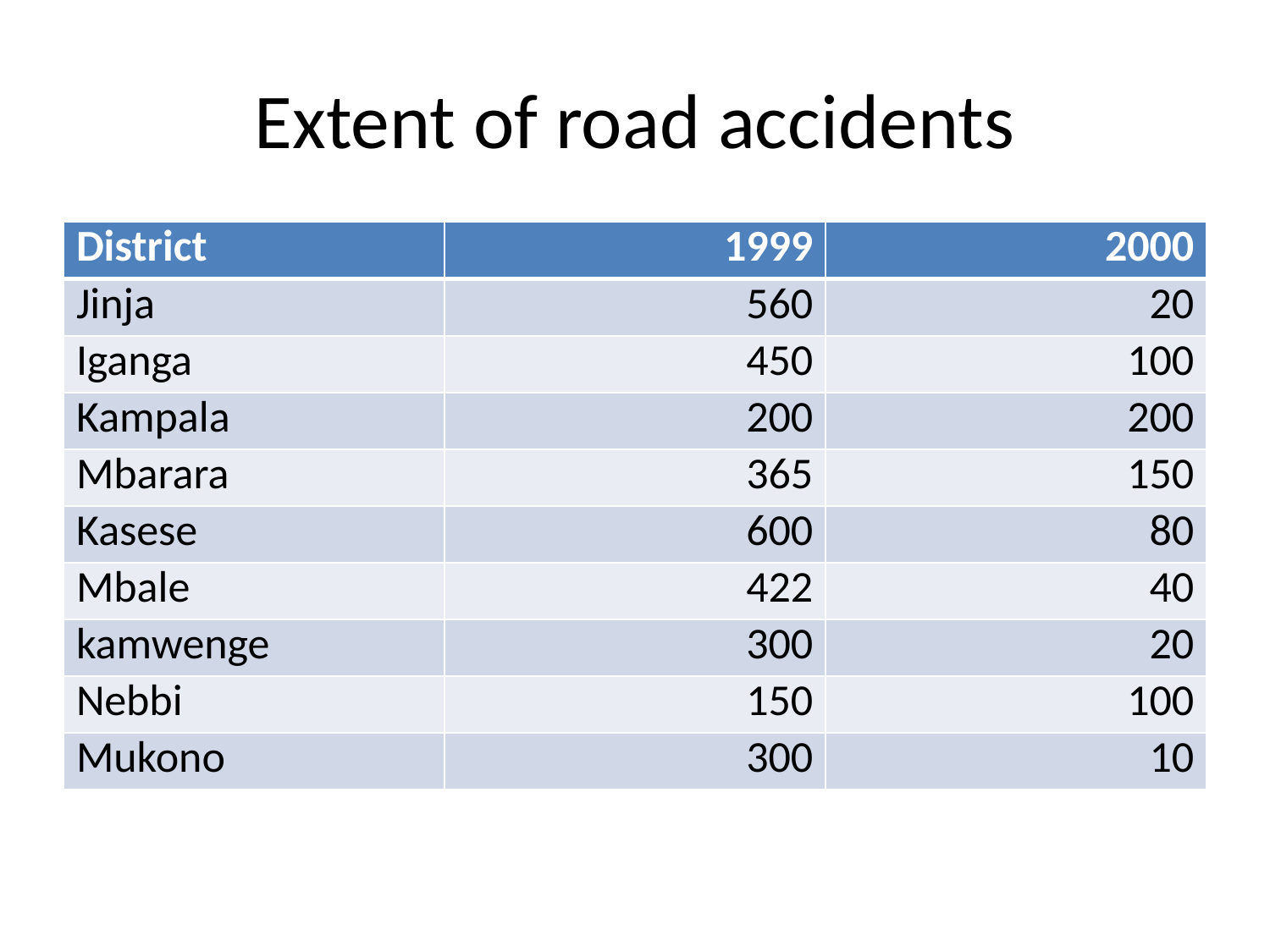

# Extent of road accidents
| District | 1999 | 2000 |
| --- | --- | --- |
| Jinja | 560 | 20 |
| Iganga | 450 | 100 |
| Kampala | 200 | 200 |
| Mbarara | 365 | 150 |
| Kasese | 600 | 80 |
| Mbale | 422 | 40 |
| kamwenge | 300 | 20 |
| Nebbi | 150 | 100 |
| Mukono | 300 | 10 |